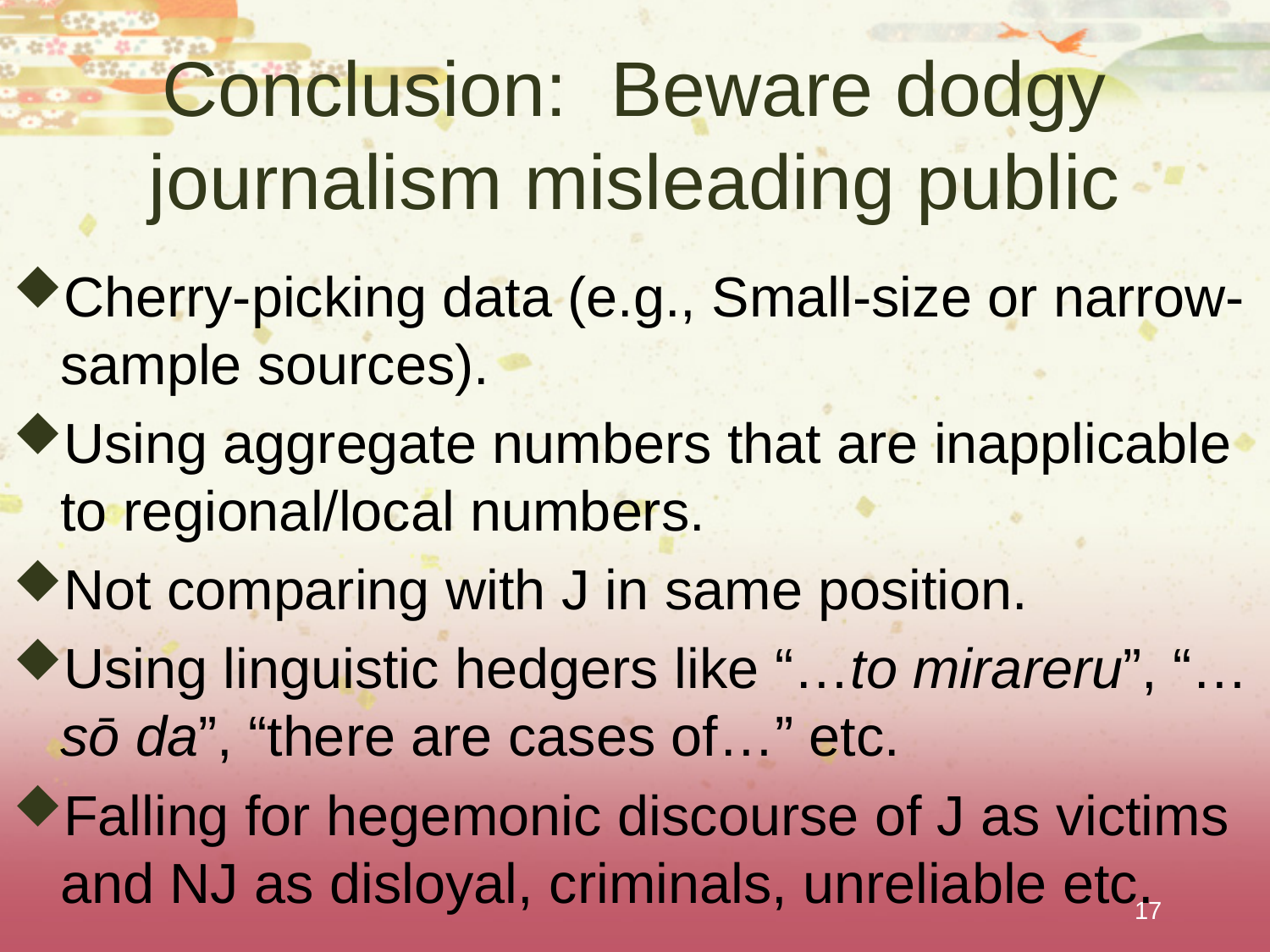

# Conclusion:  Beware dodgy journalism misleading public
Cherry-picking data (e.g., Small-size or narrow-sample sources).
Using aggregate numbers that are inapplicable to regional/local numbers.
Not comparing with J in same position.
Using linguistic hedgers like “…to mirareru”, “…sō da”, “there are cases of…” etc.
Falling for hegemonic discourse of J as victims and NJ as disloyal, criminals, unreliable etc.
17